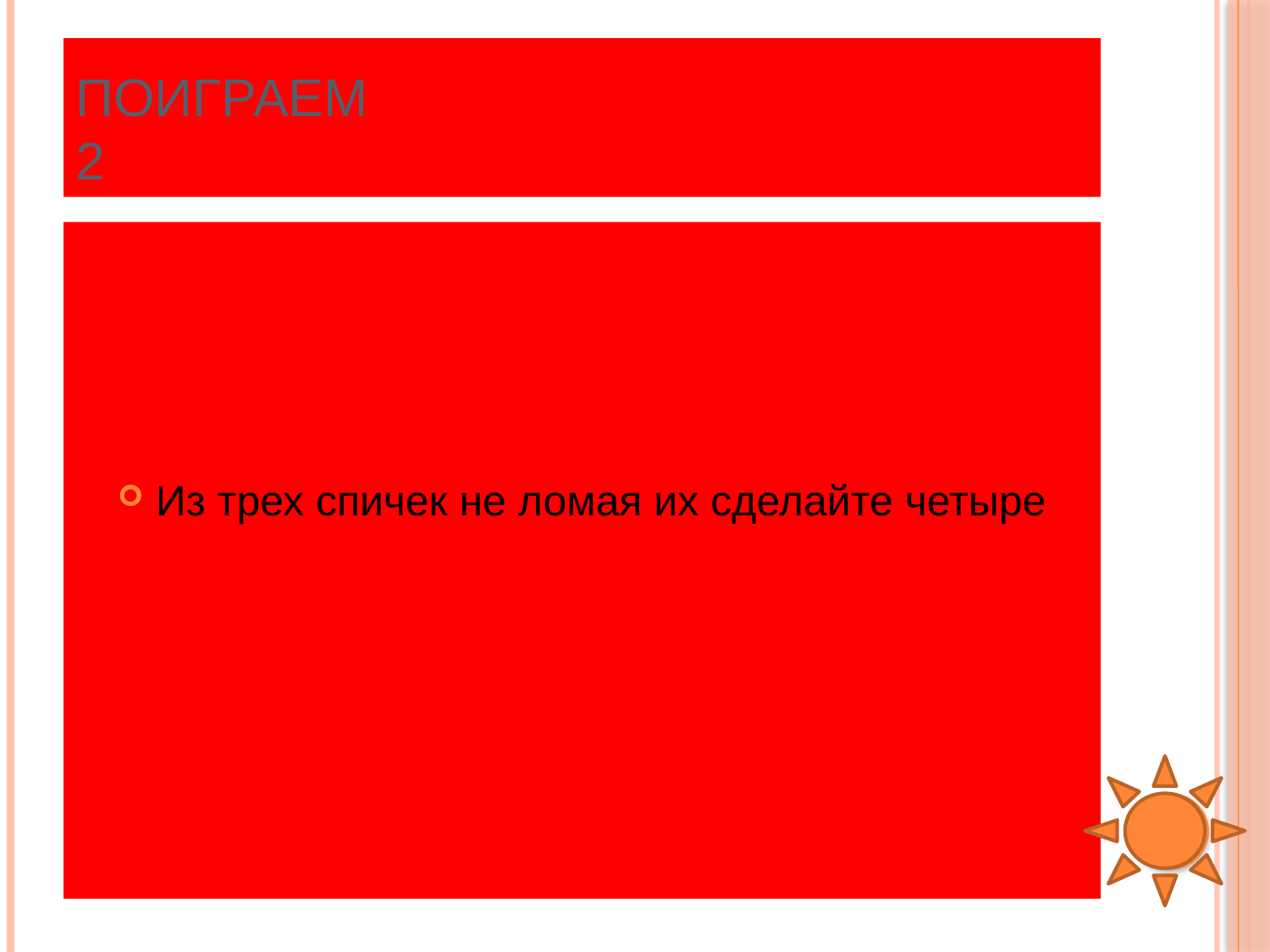

# Поиграем                                                2

Из трех спичек не ломая их сделайте четыре